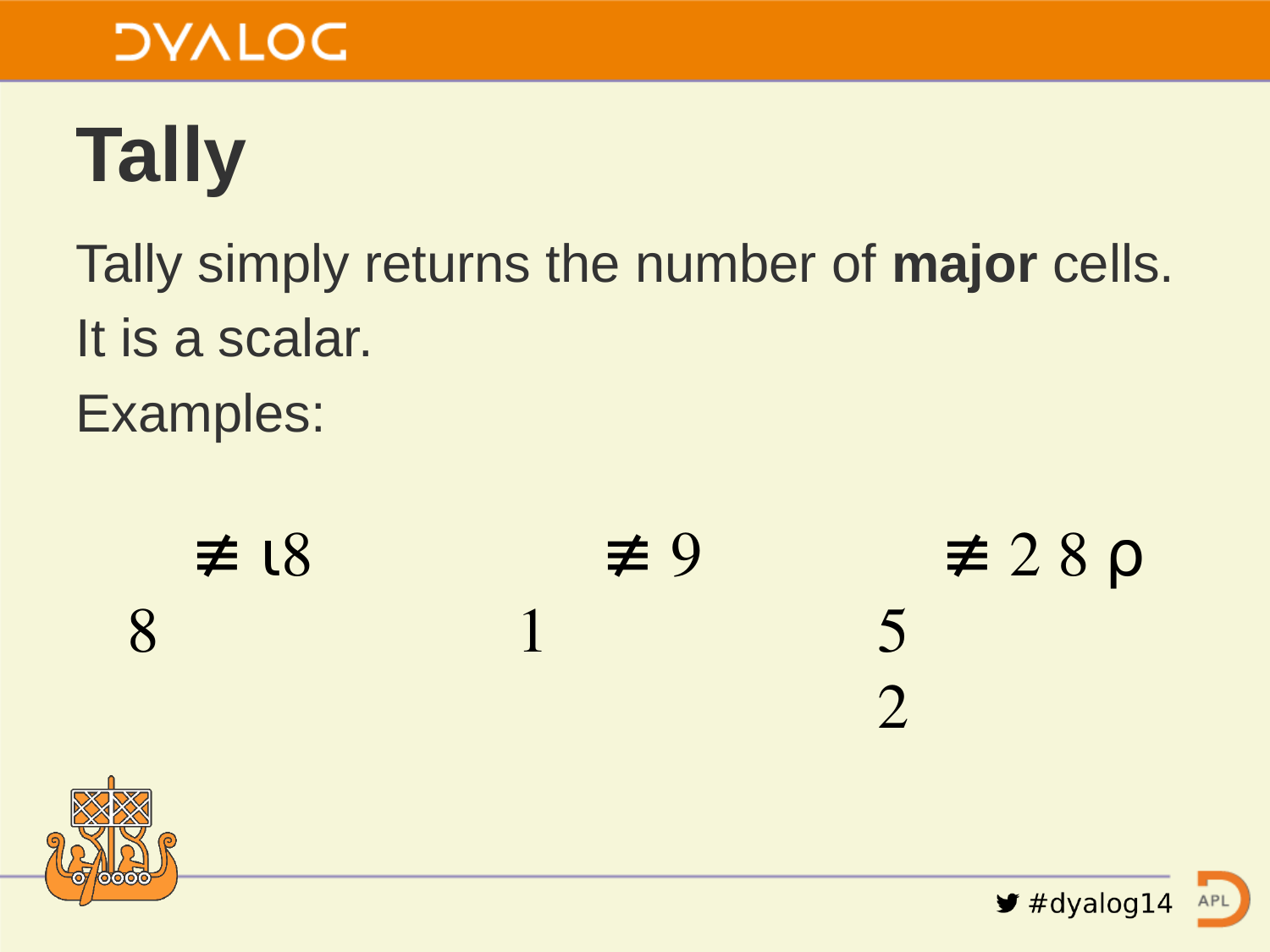

# Tally
Tally simply returns the number of major cells.
It is a scalar.
Examples:
    ≢ 2 8 ⍴ 5
2
    ≢ ⍳8
8
        ≢ 9
1